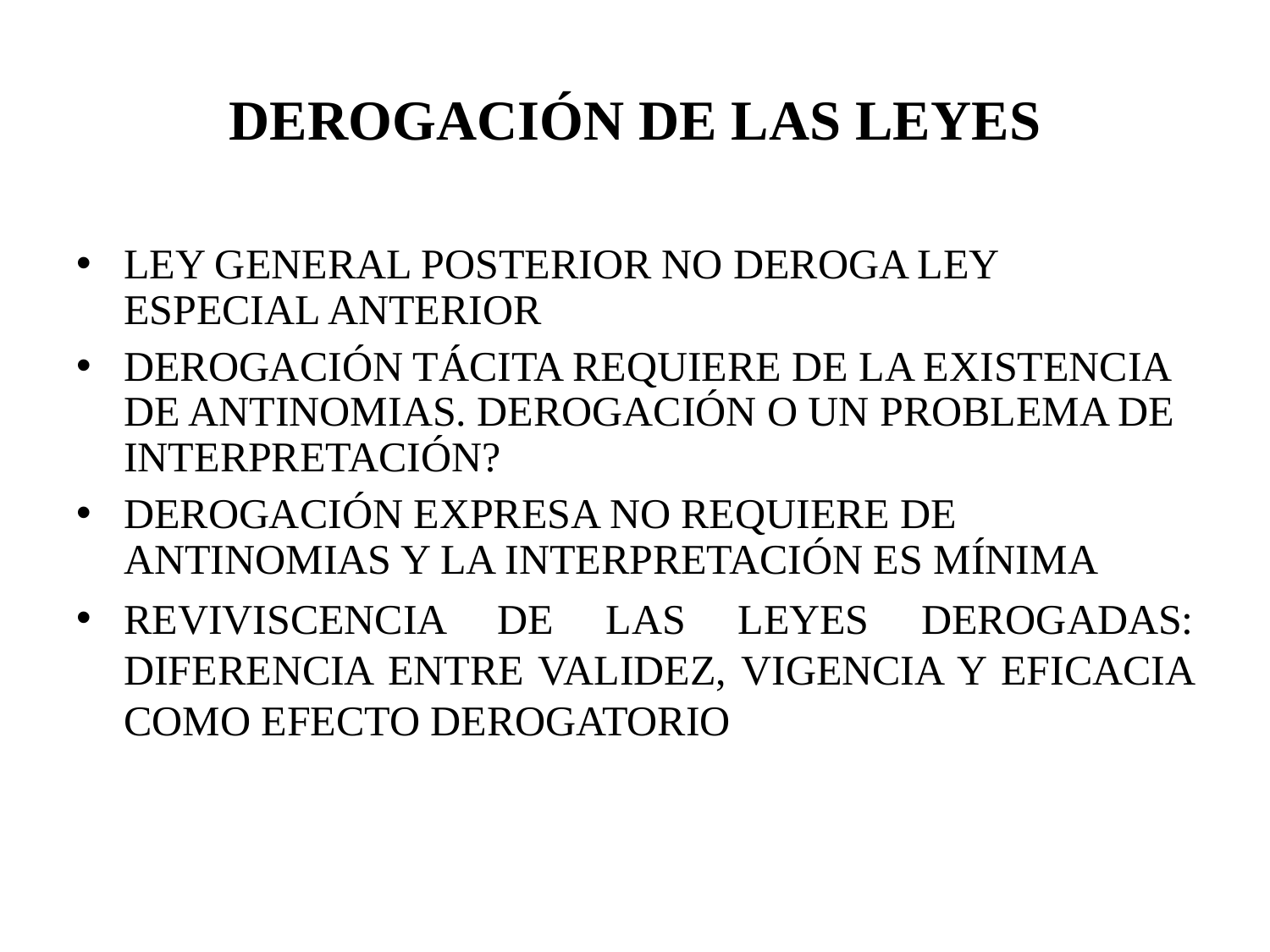

# DEROGACIÓN DE LAS LEYES
LEY GENERAL POSTERIOR NO DEROGA LEY ESPECIAL ANTERIOR
DEROGACIÓN TÁCITA REQUIERE DE LA EXISTENCIA DE ANTINOMIAS. DEROGACIÓN O UN PROBLEMA DE INTERPRETACIÓN?
DEROGACIÓN EXPRESA NO REQUIERE DE ANTINOMIAS Y LA INTERPRETACIÓN ES MÍNIMA
REVIVISCENCIA DE LAS LEYES DEROGADAS: DIFERENCIA ENTRE VALIDEZ, VIGENCIA Y EFICACIA COMO EFECTO DEROGATORIO